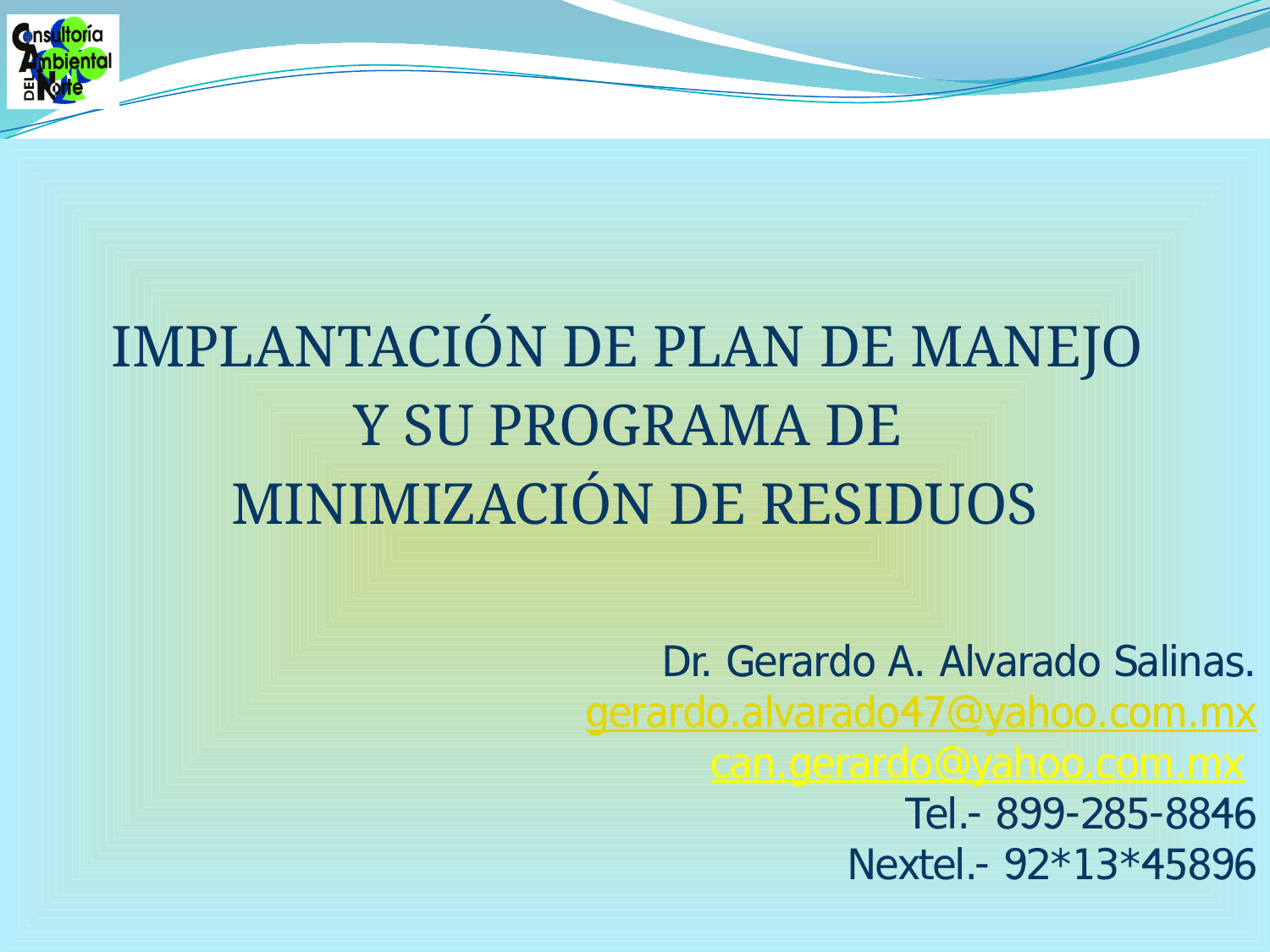

IMPLANTACIÓN DE PLAN DE MANEJO
Y SU PROGRAMA DE
MINIMIZACIÓN DE RESIDUOS

Dr. Gerardo A. Alvarado Salinas.
gerardo.alvarado47@yahoo.com.mx
can.gerardo@yahoo.com.mx
Tel.- 899-285-8846
Nextel.- 92*13*45896